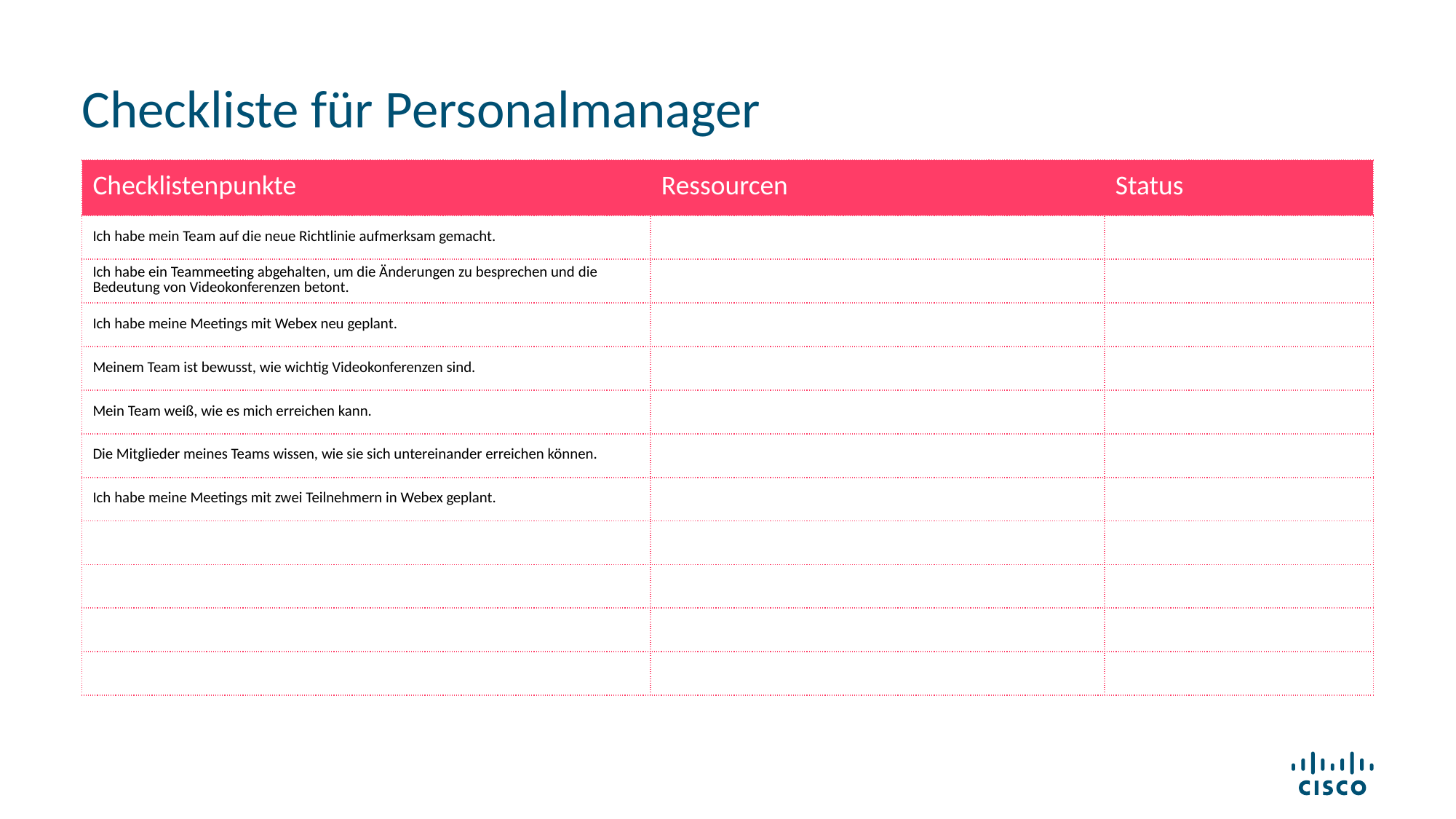

# Checkliste für Personalmanager
| Checklistenpunkte | Ressourcen | Status |
| --- | --- | --- |
| Ich habe mein Team auf die neue Richtlinie aufmerksam gemacht. |  |  |
| Ich habe ein Teammeeting abgehalten, um die Änderungen zu besprechen und die Bedeutung von Videokonferenzen betont. |  |  |
| Ich habe meine Meetings mit Webex neu geplant. |  |  |
| Meinem Team ist bewusst, wie wichtig Videokonferenzen sind. |  |  |
| Mein Team weiß, wie es mich erreichen kann. |  |  |
| Die Mitglieder meines Teams wissen, wie sie sich untereinander erreichen können. |  |  |
| Ich habe meine Meetings mit zwei Teilnehmern in Webex geplant. |  |  |
|  |  |  |
|  |  |  |
|  |  |  |
|  |  |  |